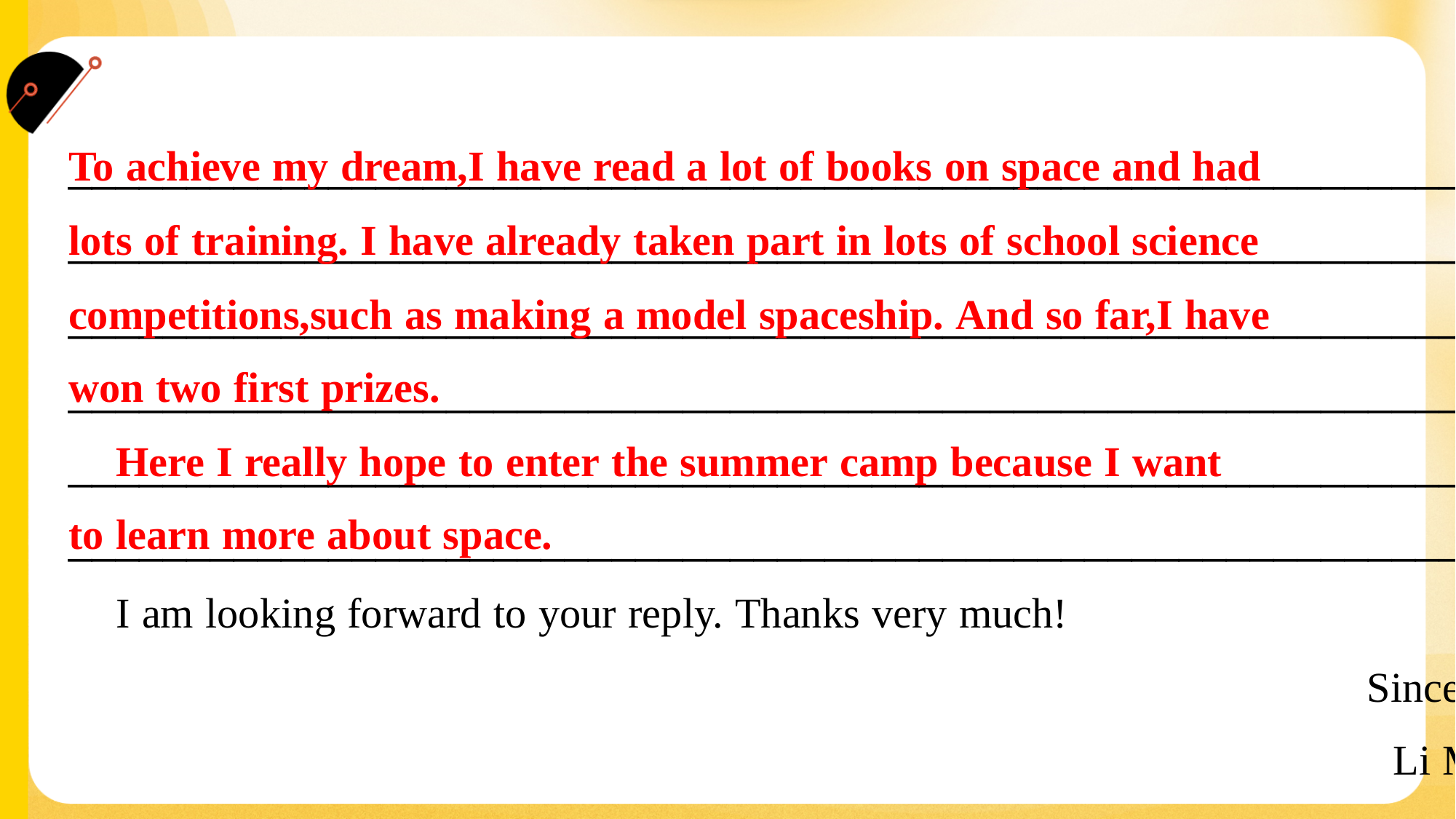

To achieve my dream,I have read a lot of books on space and had
lots of training. I have already taken part in lots of school science
competitions,such as making a model spaceship. And so far,I have
won two first prizes.
______________________________________________________________
______________________________________________________________
______________________________________________________________
______________________________________________________________
______________________________________________________________
______________________________________________________________
    I am looking forward to your reply. Thanks very much!
Sincerely,
Li Ming
    Here I really hope to enter the summer camp because I want
to learn more about space.